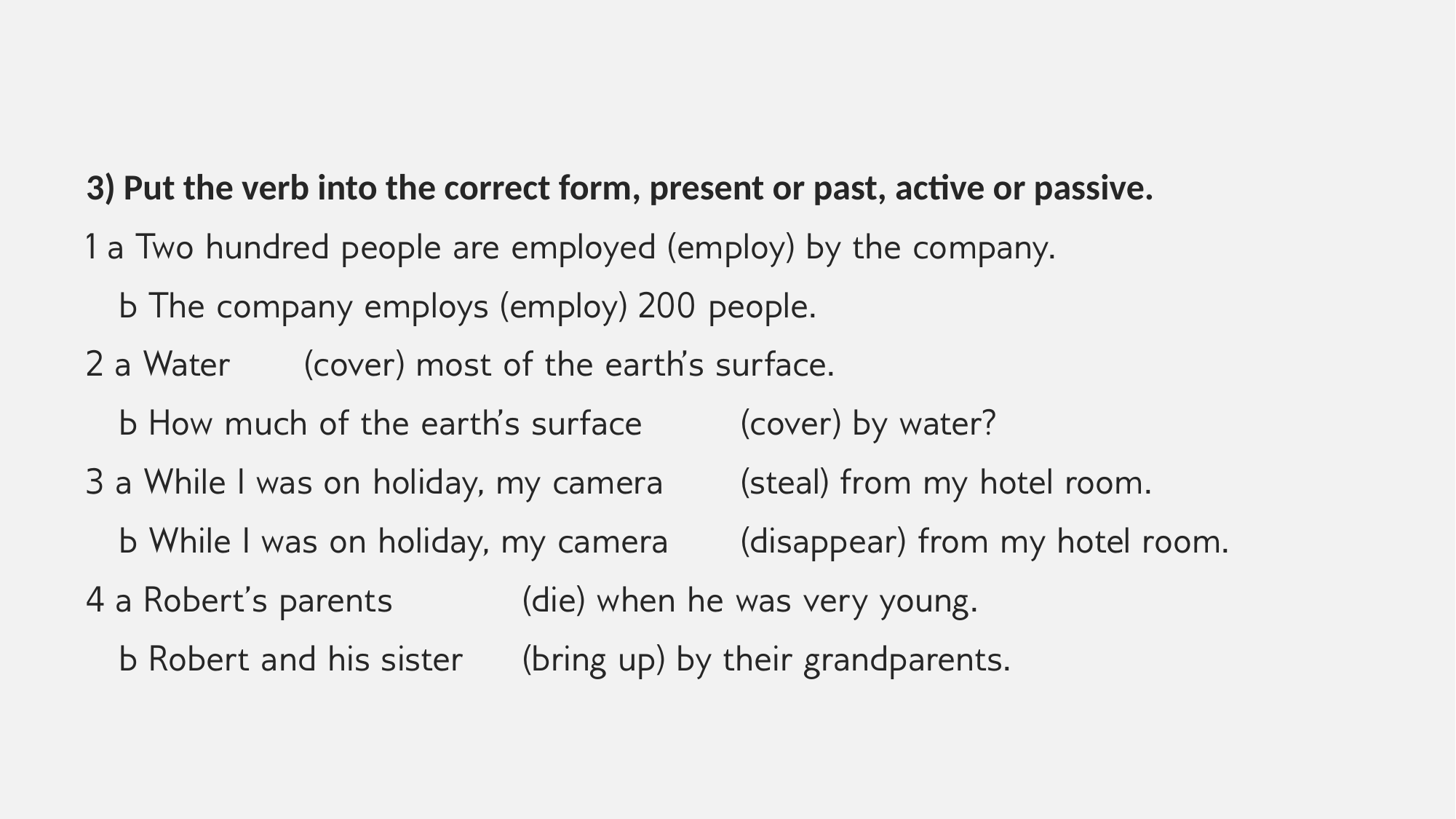

3) Put the verb into the correct form, present or past, active or passive.
1 a Two hundred people are employed (employ) by the company.
   b The company employs (employ) 200 people.
2 a Water	(cover) most of the earth’s surface.
   b How much of the earth’s surface	(cover) by water?
3 a While I was on holiday, my camera	(steal) from my hotel room.
   b While I was on holiday, my camera	(disappear) from my hotel room.
4 a Robert’s parents		(die) when he was very young.
   b Robert and his sister	(bring up) by their grandparents.